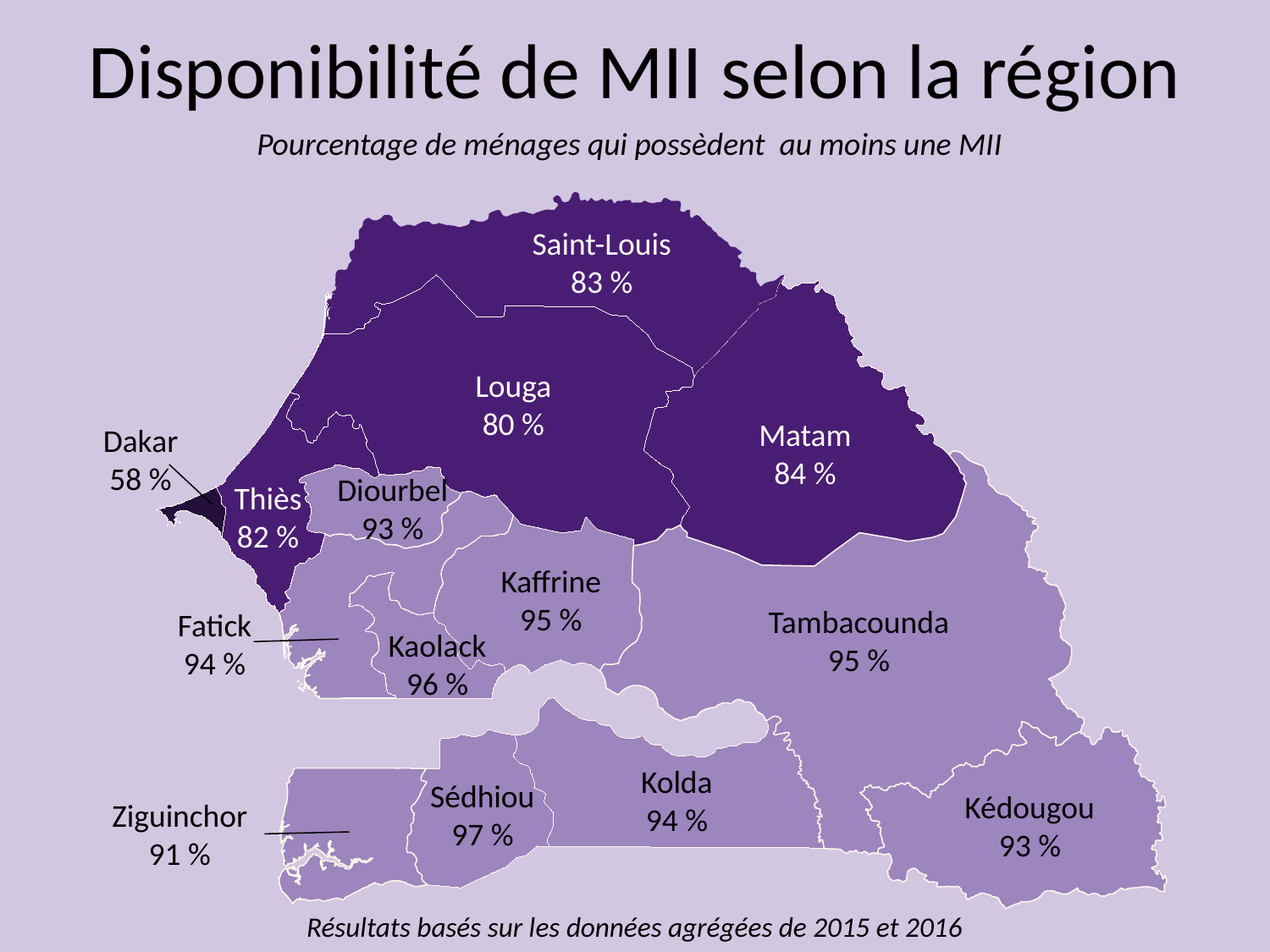

Disponibilité de MII selon la région
Pourcentage de ménages qui possèdent  au moins une MII

Saint-Louis
83 %
Louga
80 %
Matam
84 %
Dakar
58 %
Diourbel
93 %
Thiès
82 %
Kaffrine
95 %
Tambacounda
95 %
Fatick
94 %
Kaolack
96 %
Kolda
94 %
Sédhiou
97 %
Kédougou
93 %
Ziguinchor
91 %
Résultats basés sur les données agrégées de 2015 et 2016